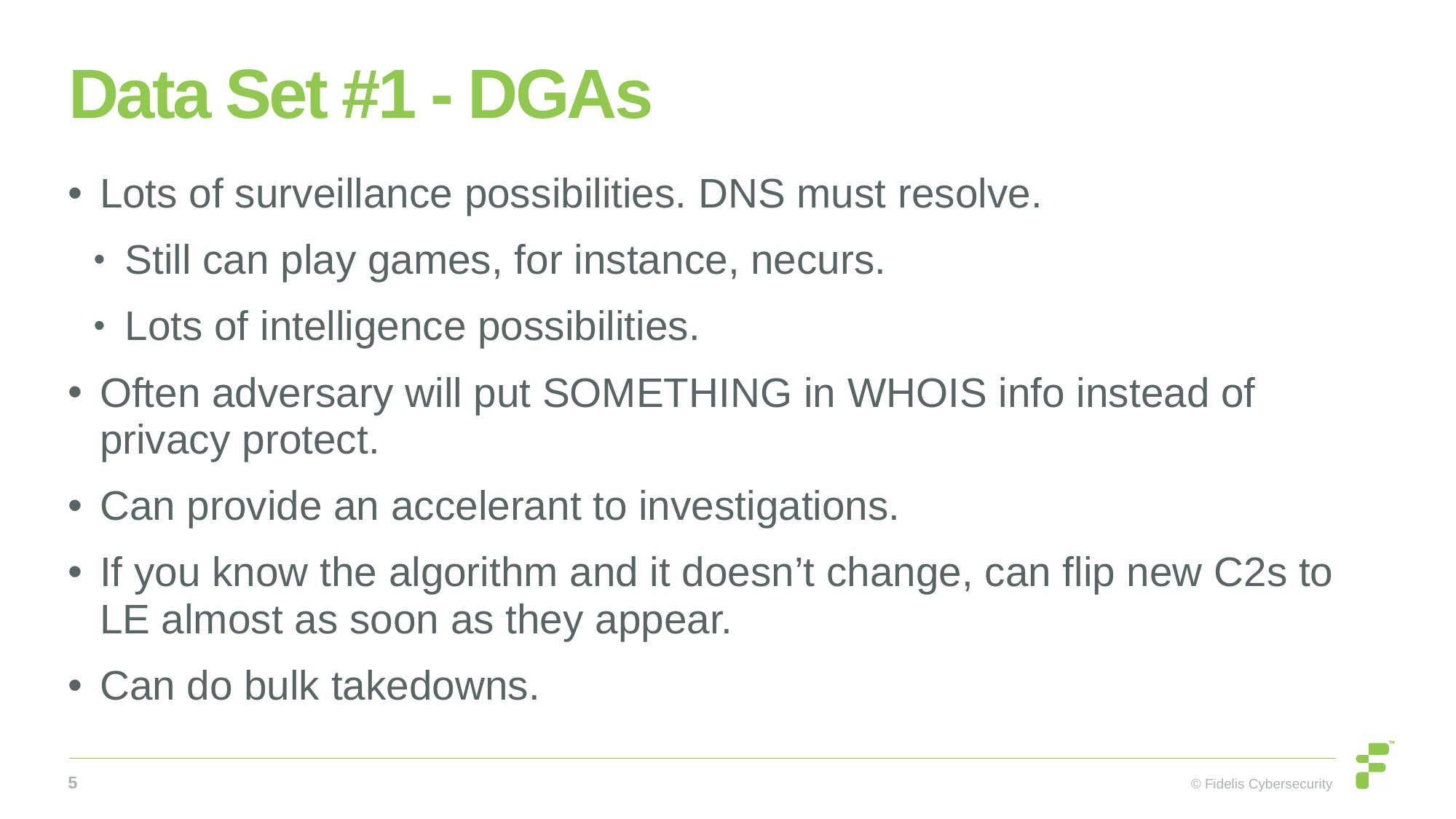

# Data Set #1 - DGAs
Lots of surveillance possibilities. DNS must resolve.
Still can play games, for instance, necurs.
Lots of intelligence possibilities.
Often adversary will put SOMETHING in WHOIS info instead of privacy protect.
Can provide an accelerant to investigations.
If you know the algorithm and it doesn’t change, can flip new C2s to LE almost as soon as they appear.
Can do bulk takedowns.

5